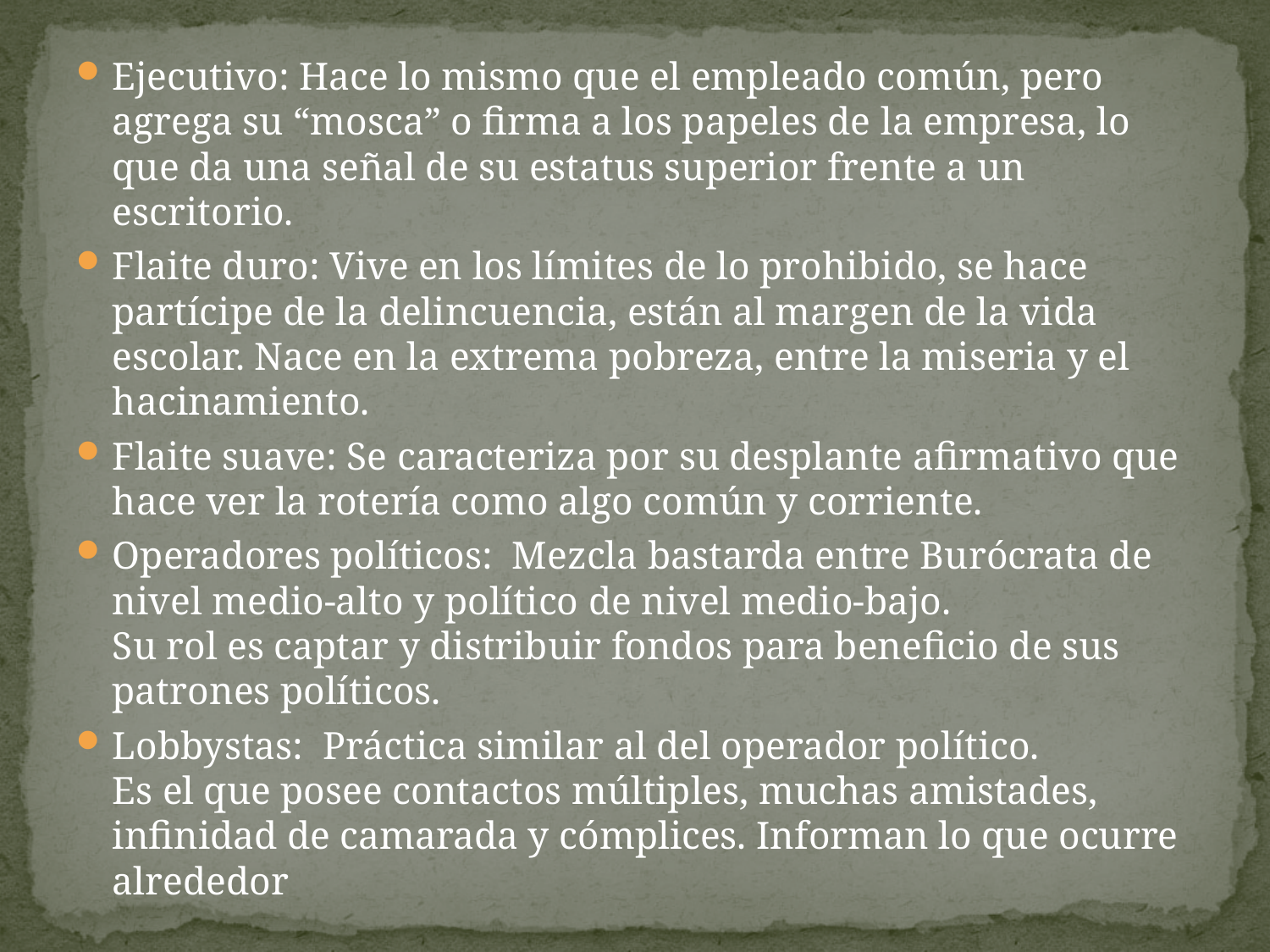

Ejecutivo: Hace lo mismo que el empleado común, pero agrega su “mosca” o firma a los papeles de la empresa, lo que da una señal de su estatus superior frente a un escritorio.
Flaite duro: Vive en los límites de lo prohibido, se hace partícipe de la delincuencia, están al margen de la vida escolar. Nace en la extrema pobreza, entre la miseria y el hacinamiento.
Flaite suave: Se caracteriza por su desplante afirmativo que hace ver la rotería como algo común y corriente.
Operadores políticos:  Mezcla bastarda entre Burócrata de nivel medio-alto y político de nivel medio-bajo.
Su rol es captar y distribuir fondos para beneficio de sus patrones políticos.
Lobbystas:  Práctica similar al del operador político.
Es el que posee contactos múltiples, muchas amistades, infinidad de camarada y cómplices. Informan lo que ocurre alrededor